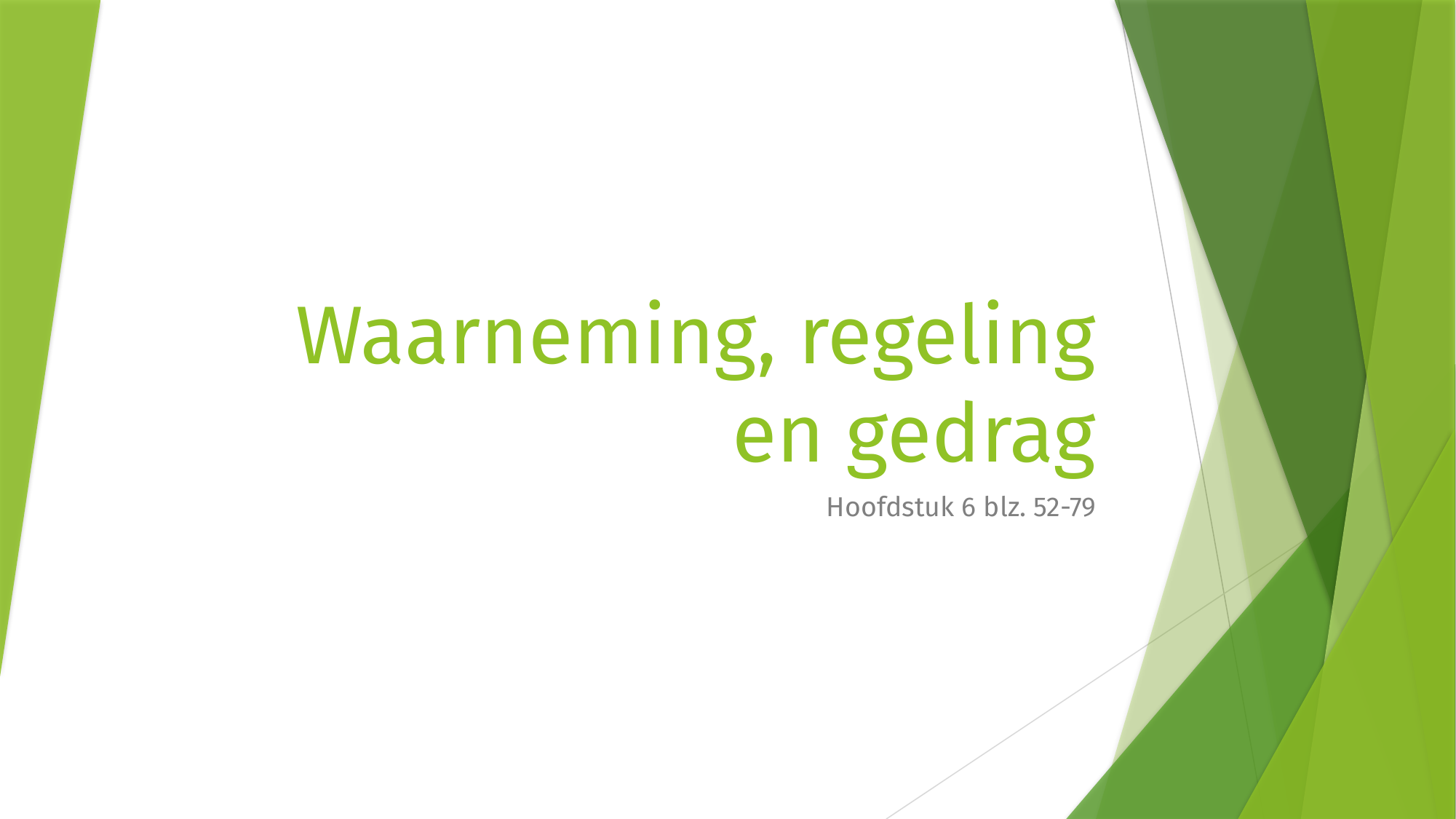

# Waarneming, regeling en gedrag
Hoofdstuk 6 blz. 52-79